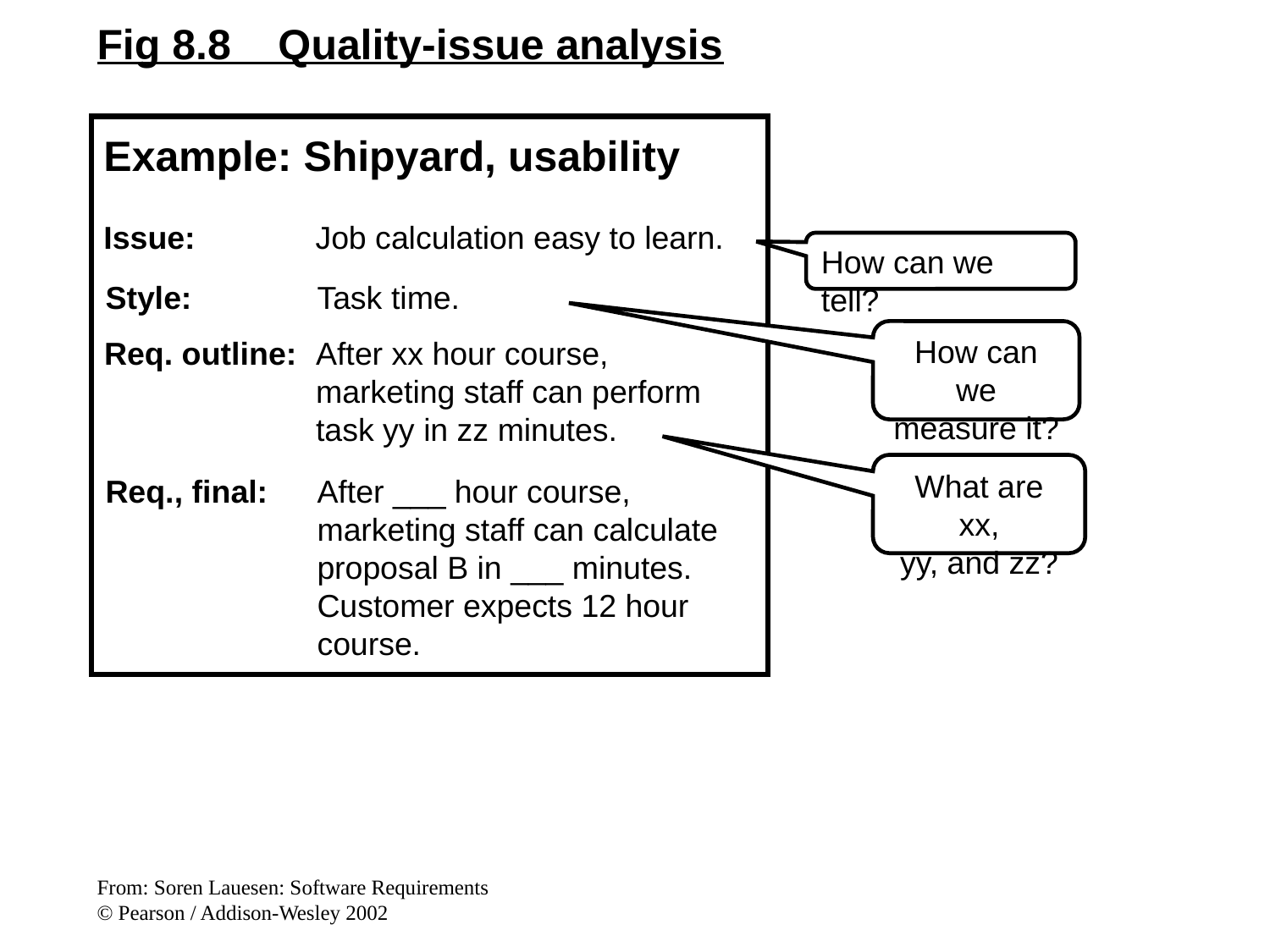

Fig 8.8    Quality-issue analysis
Example: Shipyard, usability

Issue:	Job calculation easy to learn.
How can we tell?
Style:	Task time.
How can we
measure it?
Req. outline:	After xx hour course, marketing staff can perform task yy in zz minutes.
What are xx,
yy, and zz?
Req., final:	After ___ hour course, marketing staff can calculate proposal B in ___ minutes. Customer expects 12 hour course.
From: Soren Lauesen: Software Requirements
© Pearson / Addison-Wesley 2002